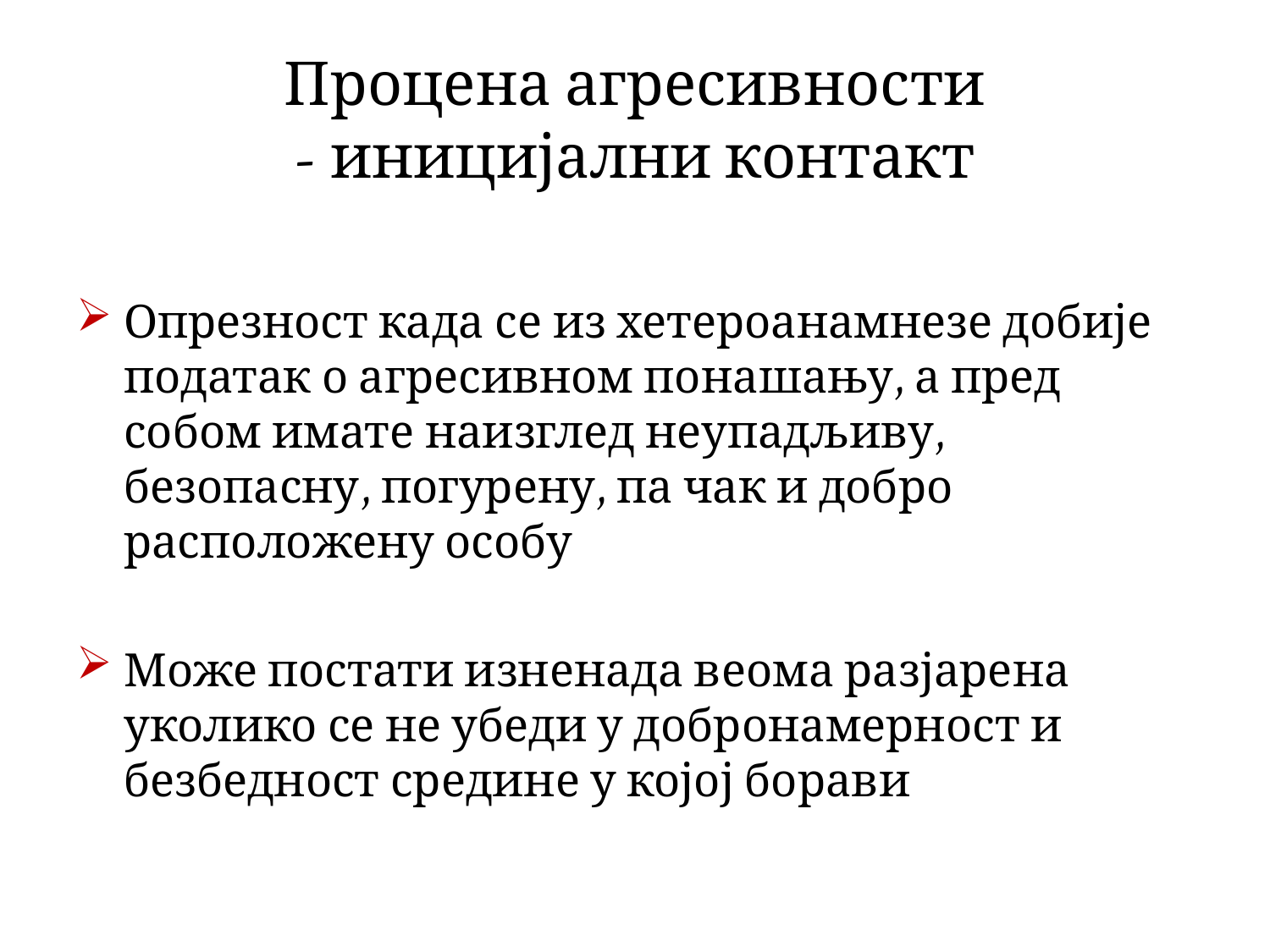

# Процена агресивности - иницијални контакт

Опрезност када се из хетероанамнезе добије податак о агресивном понашању, а пред собом имате наизглед неупадљиву, безопасну, погурену, па чак и добро расположену особу

Може постати изненада веома разјарена уколико се не убеди у добронамерност и безбедност средине у којој борави